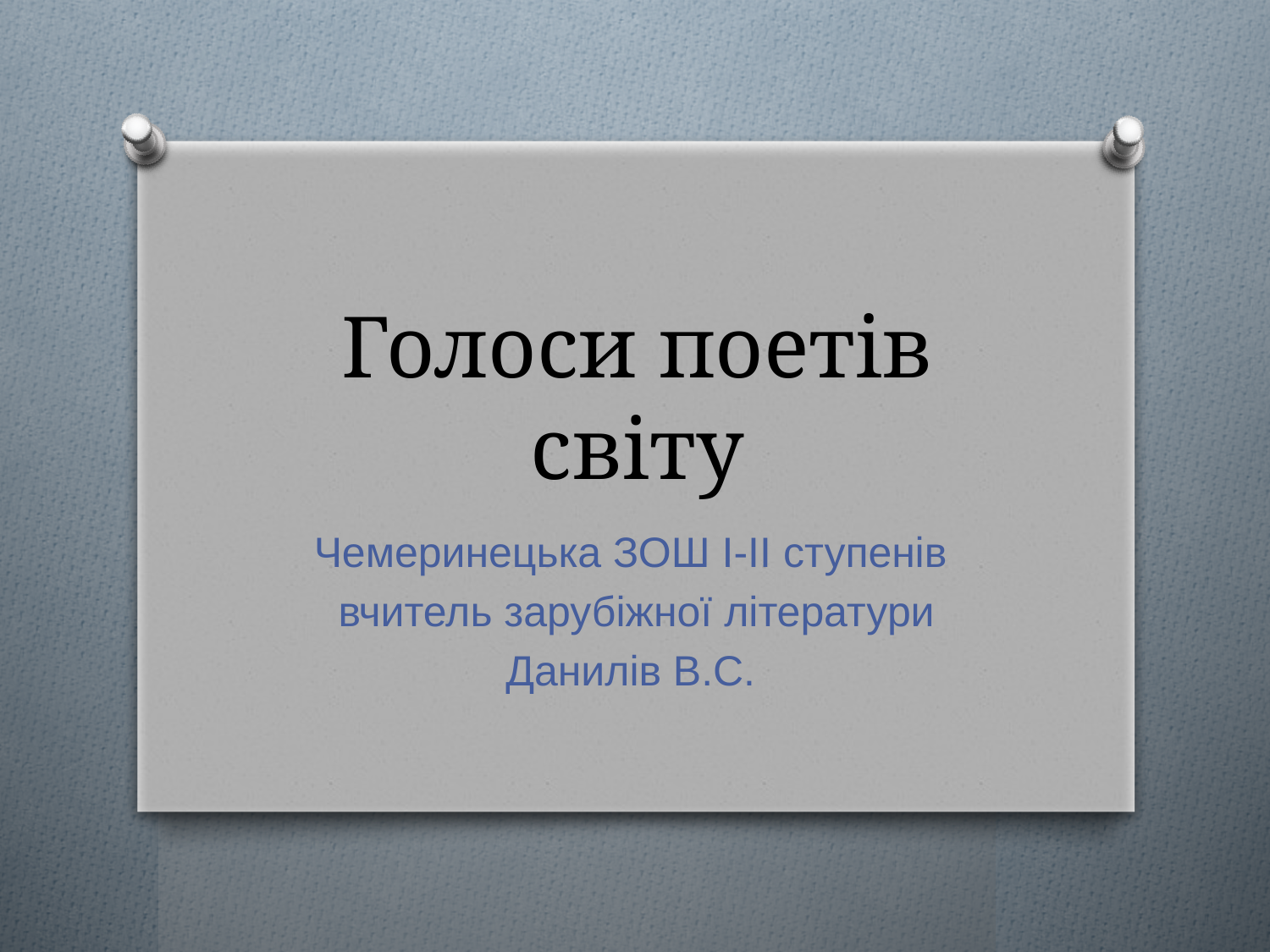

# Голоси поетів світу
Чемеринецька ЗОШ І-ІІ ступенів
вчитель зарубіжної літератури
Данилів В.С.